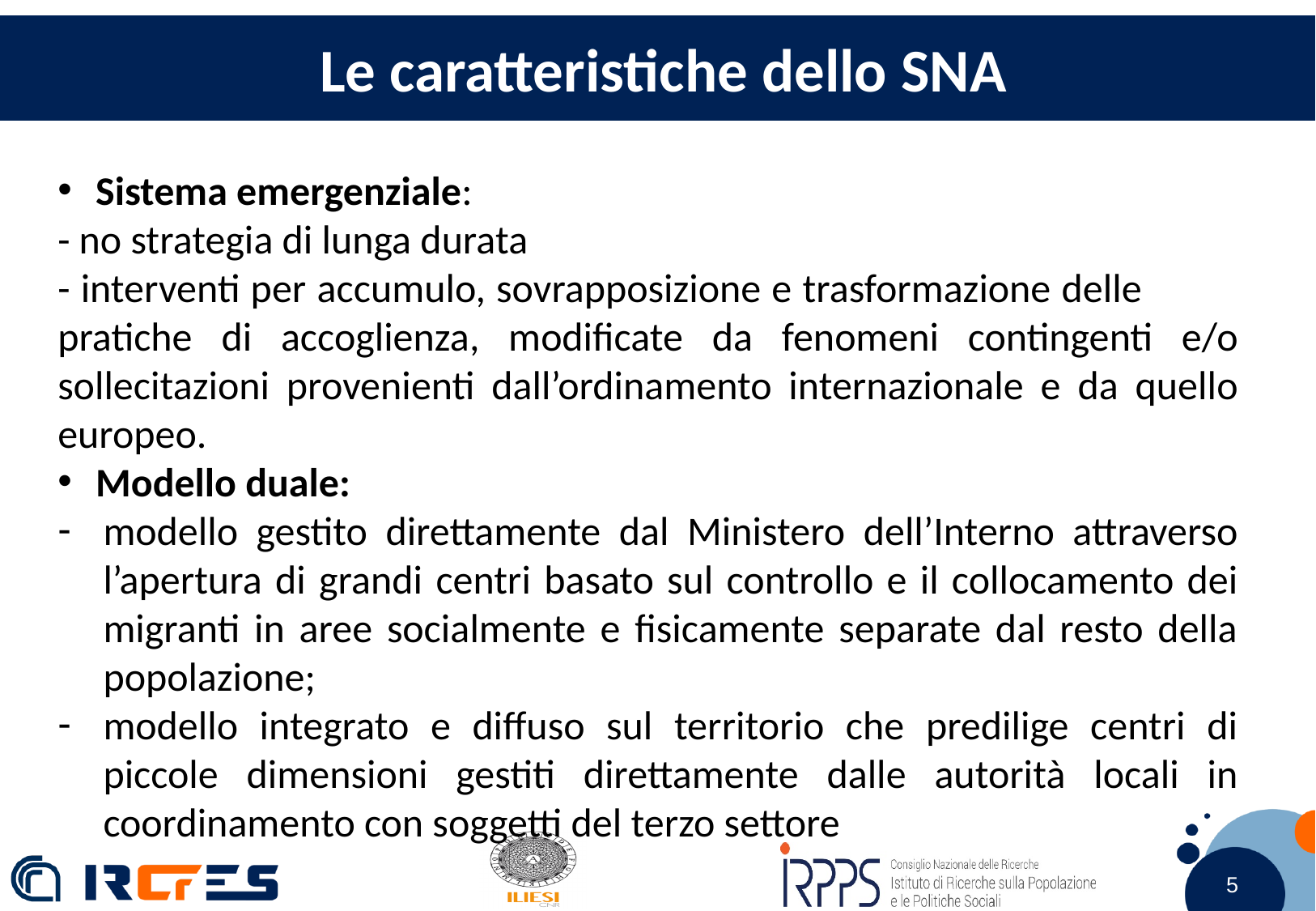

Le caratteristiche dello SNA
Sistema emergenziale:
- no strategia di lunga durata
- interventi per accumulo, sovrapposizione e trasformazione delle          pratiche di accoglienza, modificate da fenomeni contingenti e/o sollecitazioni provenienti dall’ordinamento internazionale e da quello europeo.
Modello duale:
modello gestito direttamente dal Ministero dell’Interno attraverso l’apertura di grandi centri basato sul controllo e il collocamento dei migranti in aree socialmente e fisicamente separate dal resto della popolazione;
modello integrato e diffuso sul territorio che predilige centri di piccole dimensioni gestiti direttamente dalle autorità locali in coordinamento con soggetti del terzo settore